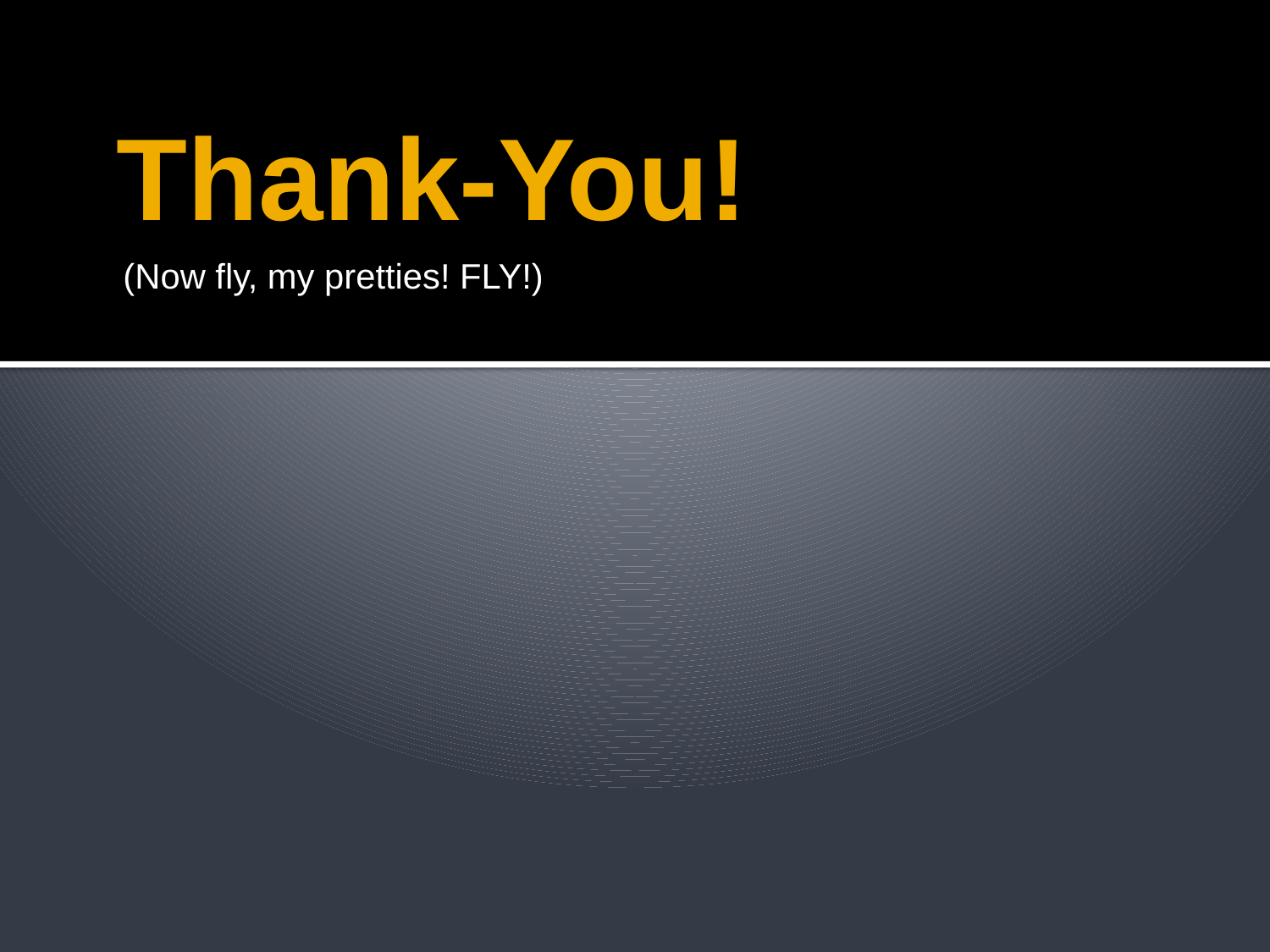

# Thank-You!
(Now fly, my pretties! FLY!)